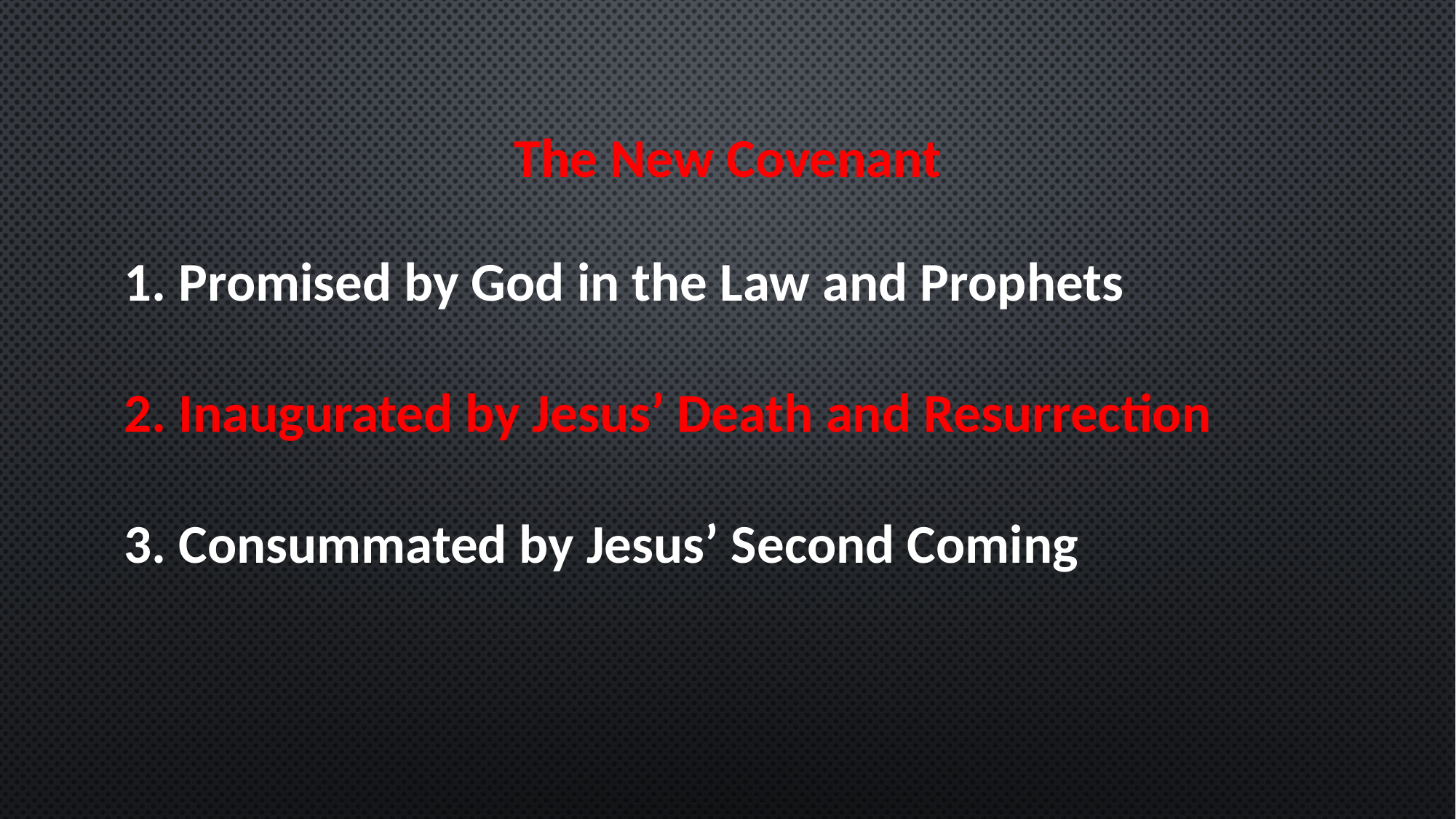

The New Covenant

1. Promised by God in the Law and Prophets

2. Inaugurated by Jesus’ Death and Resurrection

3. Consummated by Jesus’ Second Coming